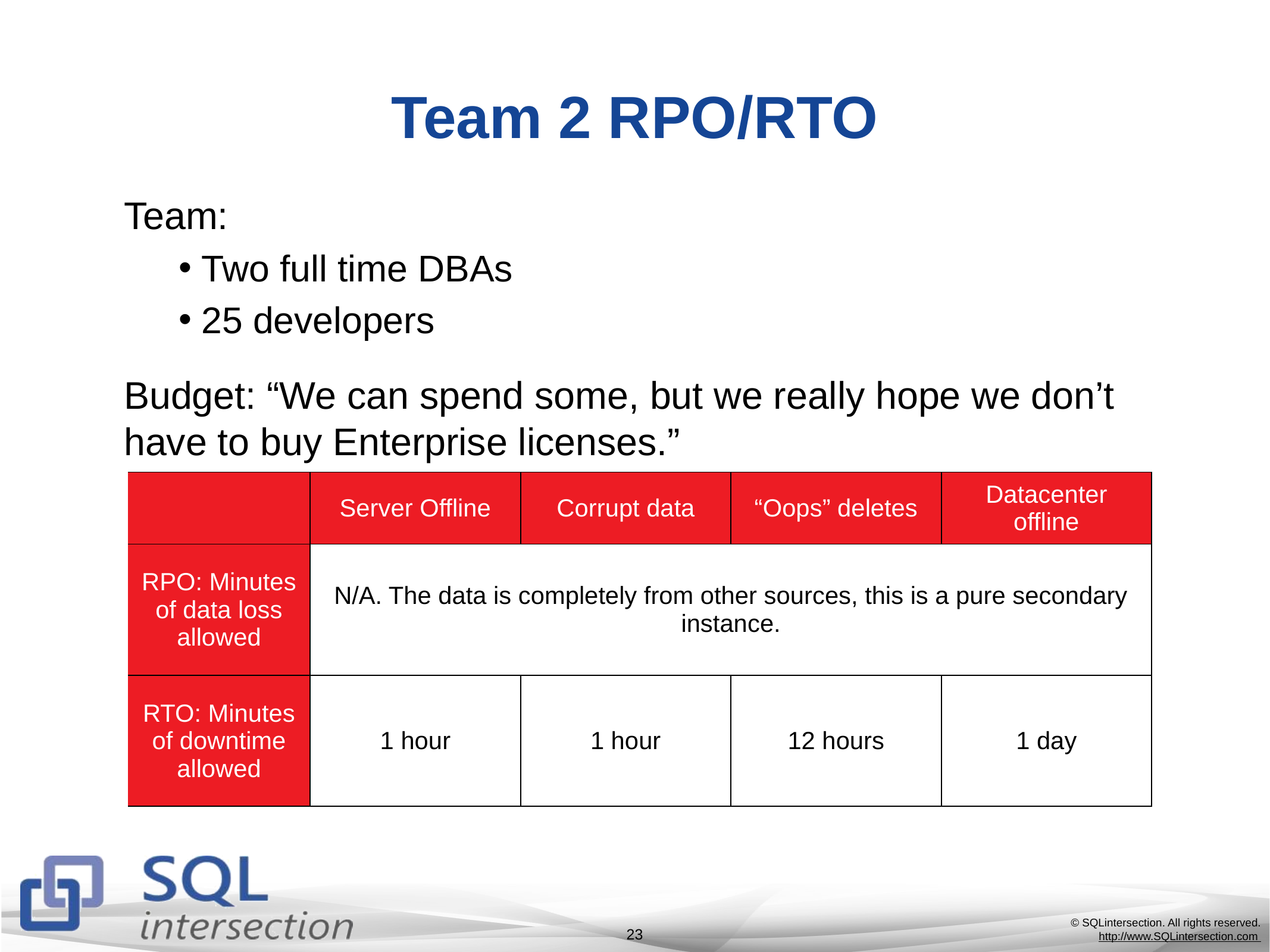

# Team 2 RPO/RTO
Team:
Two full time DBAs
25 developers
Budget: “We can spend some, but we really hope we don’t have to buy Enterprise licenses.”
|  | Server Offline | Corrupt data | “Oops” deletes | Datacenter offline |
| --- | --- | --- | --- | --- |
| RPO: Minutes of data loss allowed | N/A. The data is completely from other sources, this is a pure secondary instance. |  |  |  |
| RTO: Minutes of downtime allowed | 1 hour | 1 hour | 12 hours | 1 day |